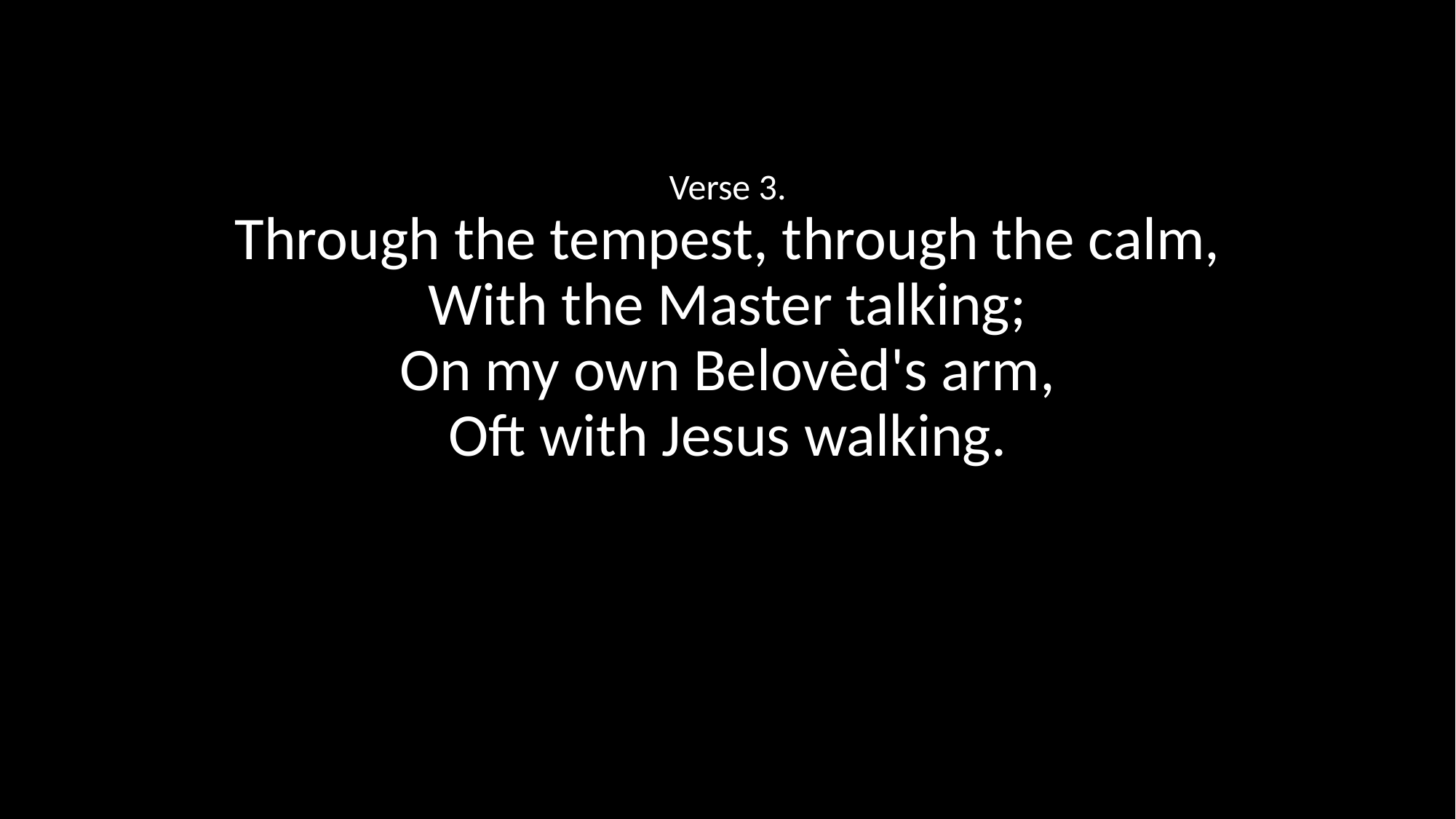

Verse 3.
Through the tempest, through the calm,
With the Master talking;
On my own Belovèd's arm,
Oft with Jesus walking.